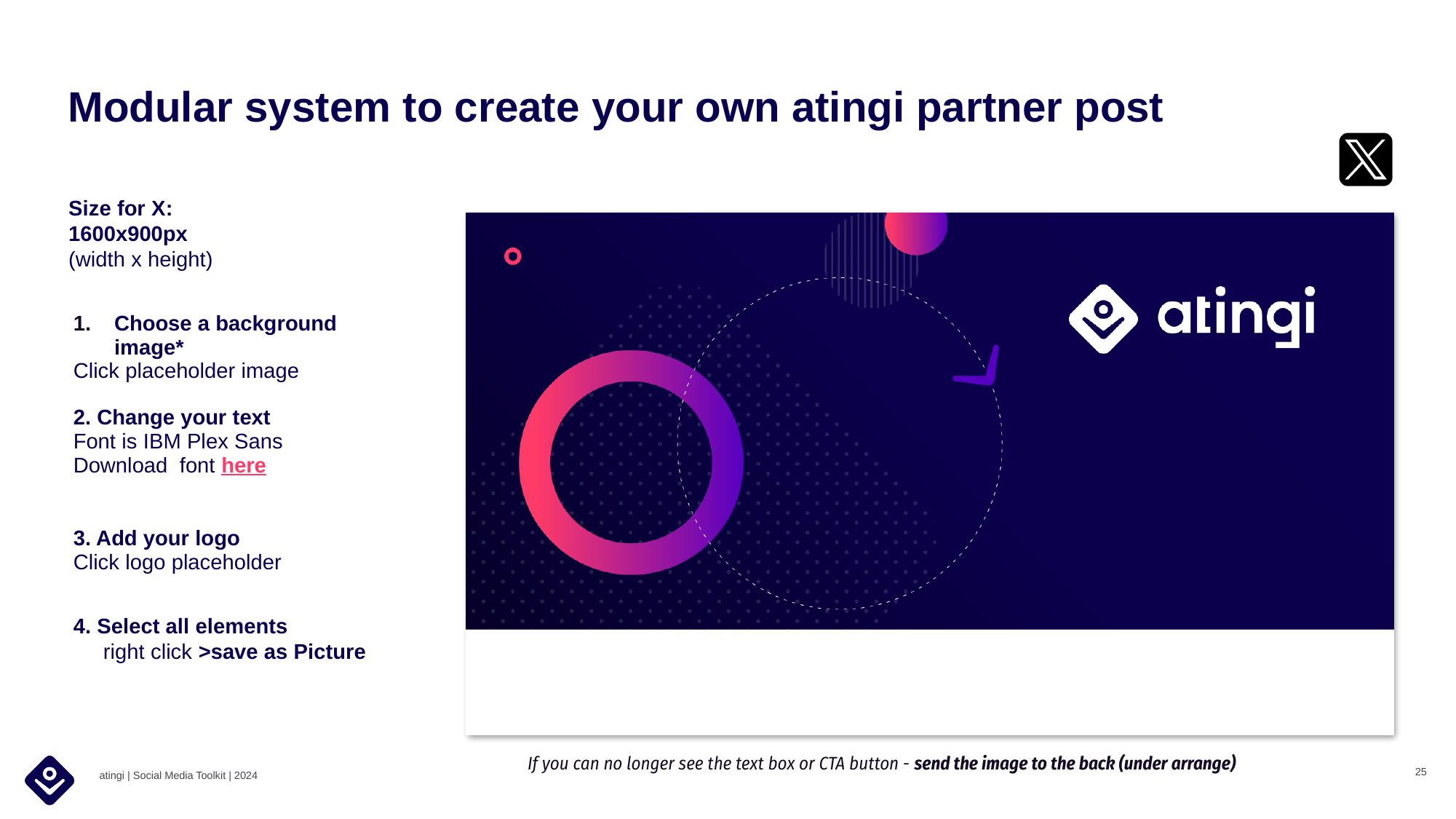

25
atingi | Social Media Toolkit | 2024